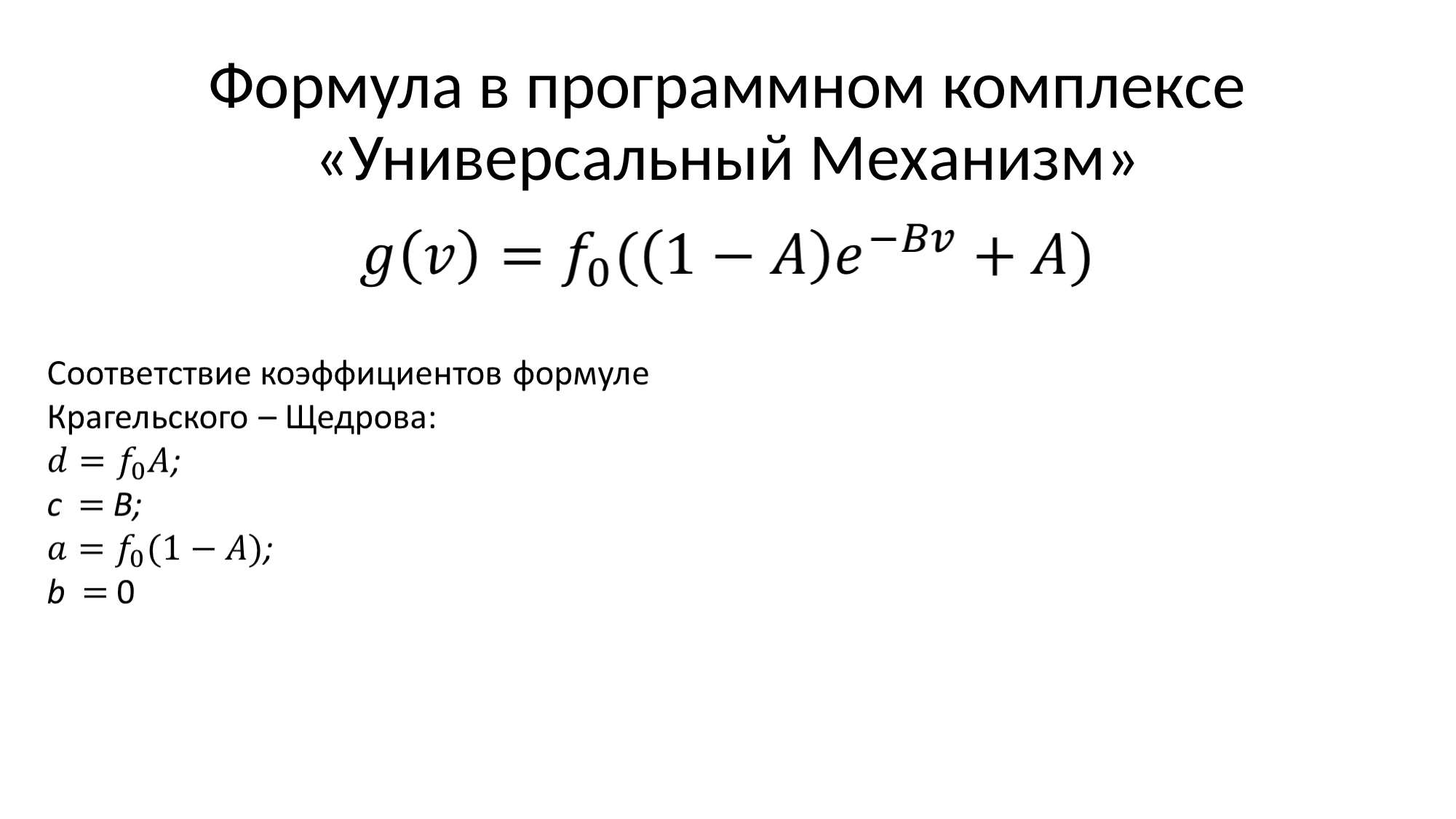

# Формула в программном комплексе «Универсальный Механизм»